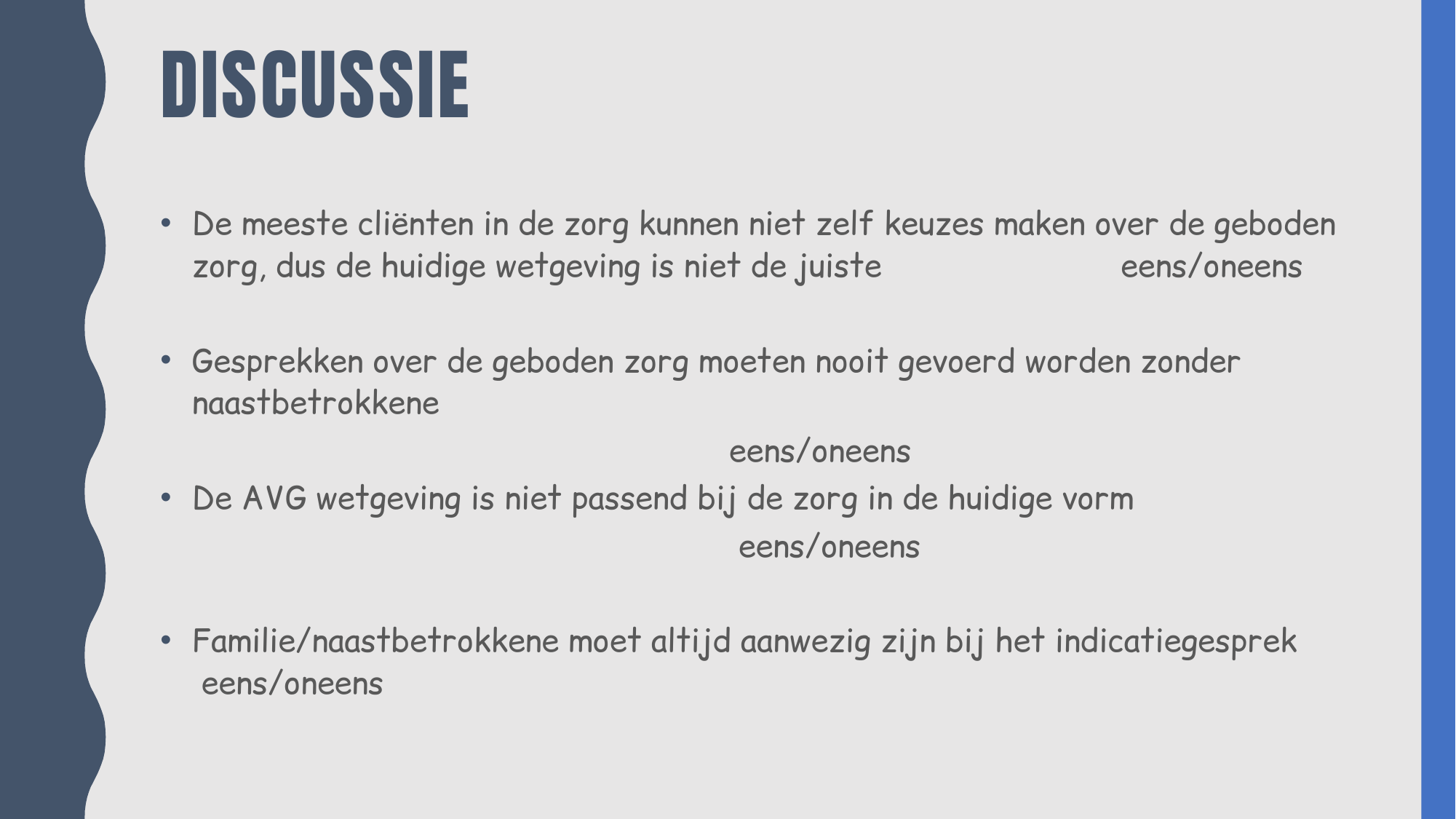

# Discussie
De meeste cliënten in de zorg kunnen niet zelf keuzes maken over de geboden zorg, dus de huidige wetgeving is niet de juiste  					              			   eens/oneens

Gesprekken over de geboden zorg moeten nooit gevoerd worden zonder naastbetrokkene
									   eens/oneens
De AVG wetgeving is niet passend bij de zorg in de huidige vorm
									    eens/oneens

Familie/naastbetrokkene moet altijd aanwezig zijn bij het indicatiegesprek		    eens/oneens